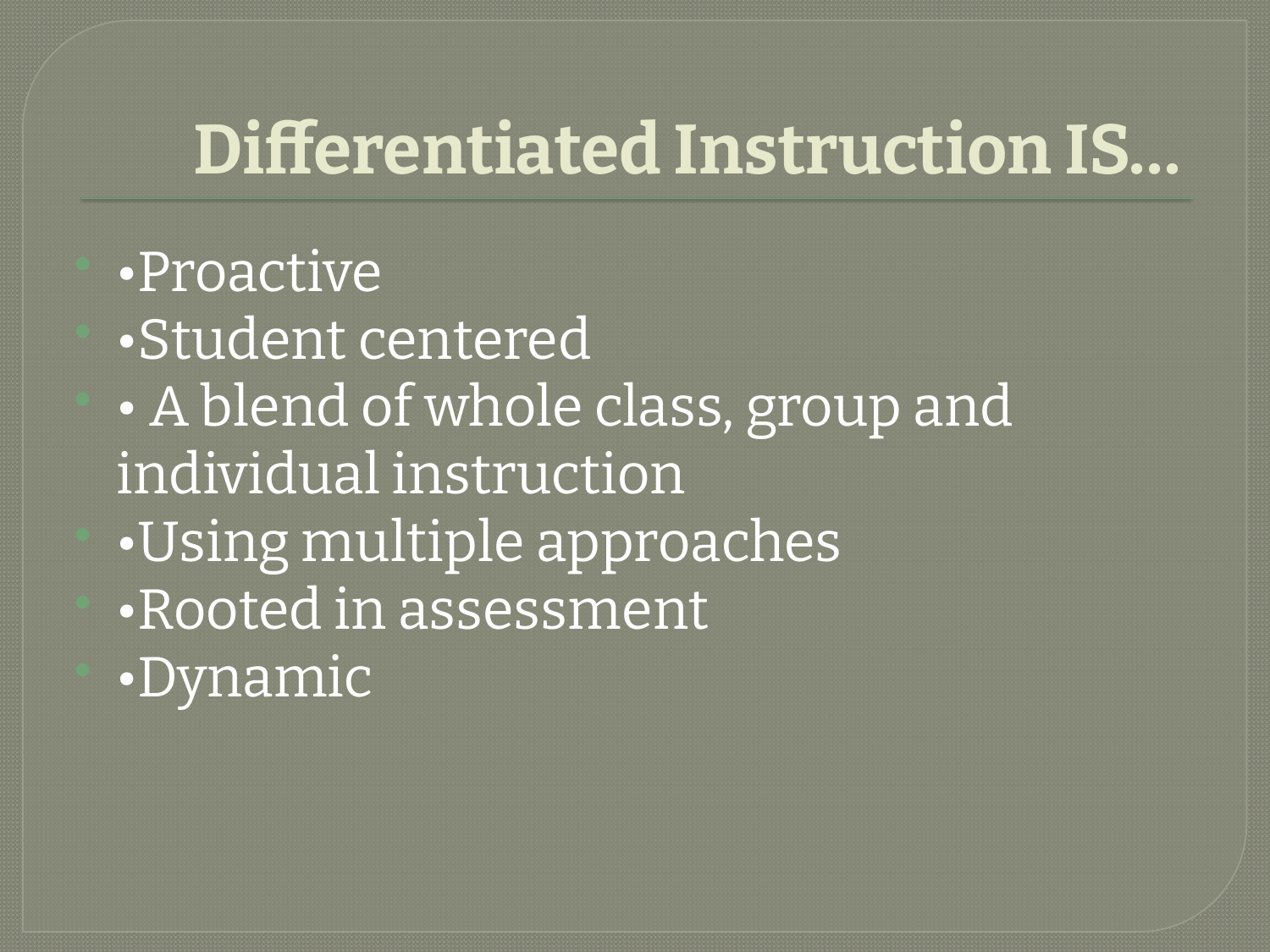

# Differentiated Instruction IS…
•Proactive
•Student centered
• A blend of whole class, group and individual instruction
•Using multiple approaches
•Rooted in assessment
•Dynamic